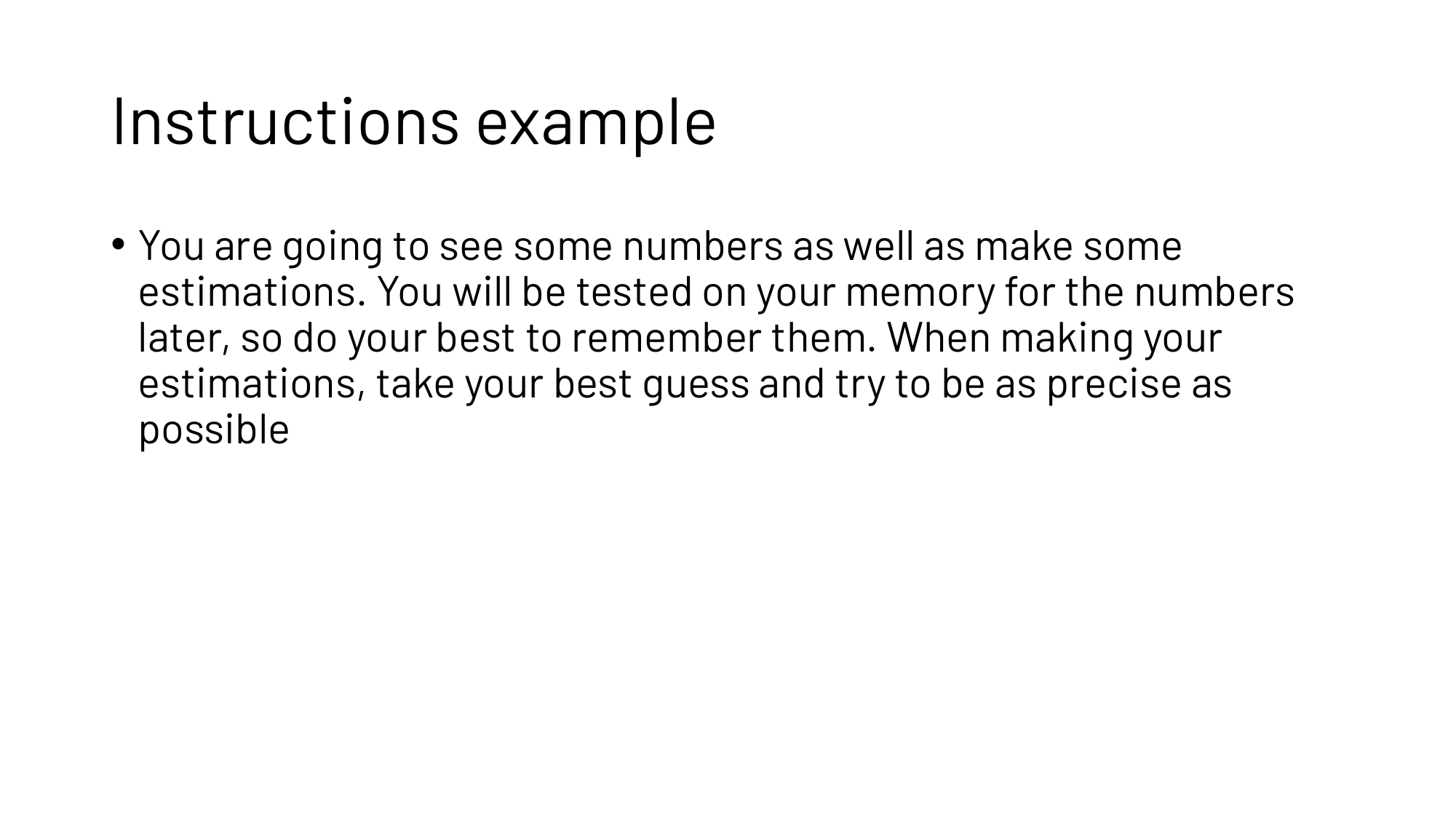

# Instructions example
You are going to see some numbers as well as make some estimations. You will be tested on your memory for the numbers later, so do your best to remember them. When making your estimations, take your best guess and try to be as precise as possible